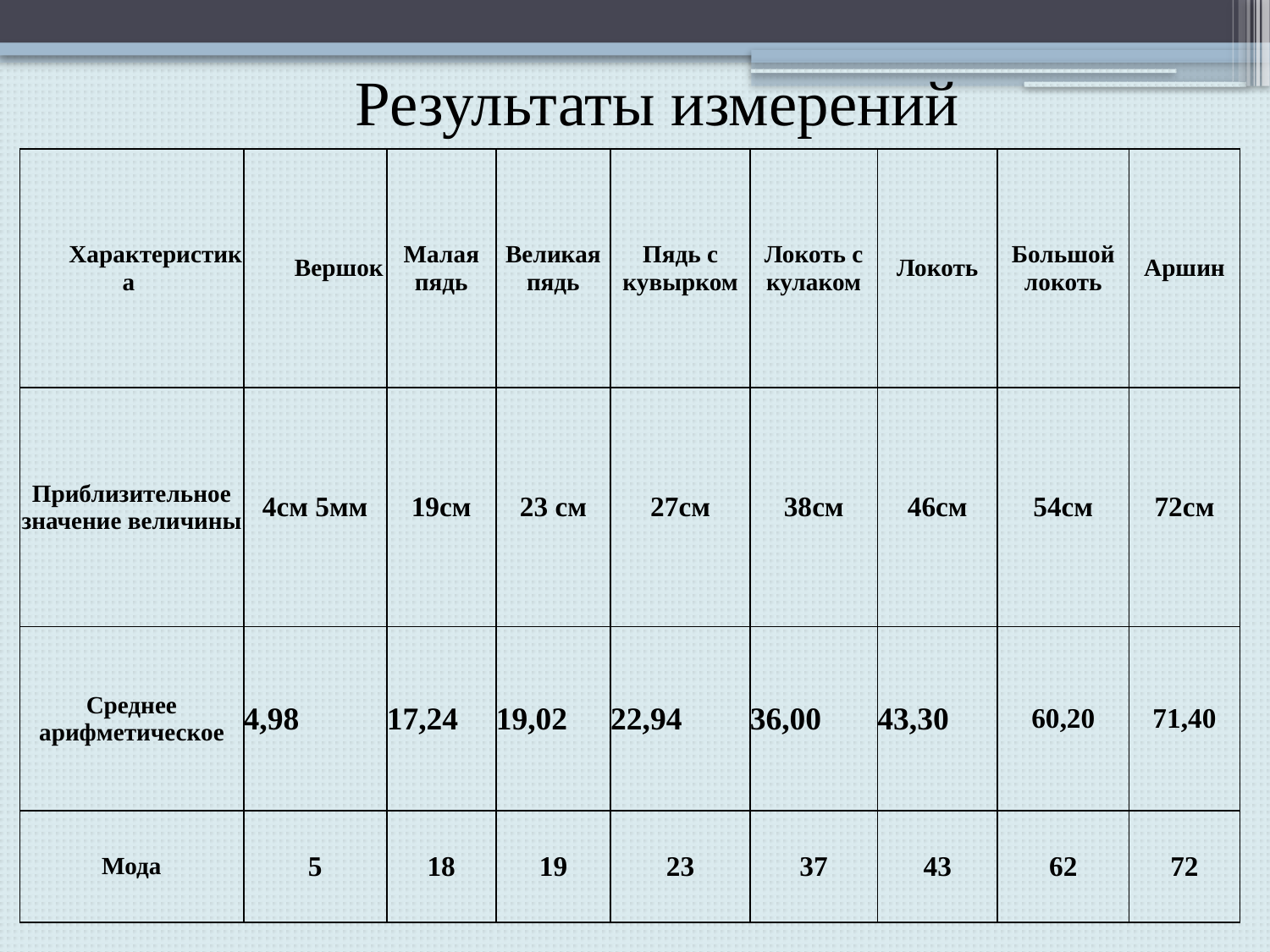

Результаты измерений
| Характеристика | Вершок | Малая пядь | Великая пядь | Пядь с кувырком | Локоть с кулаком | Локоть | Большой локоть | Аршин |
| --- | --- | --- | --- | --- | --- | --- | --- | --- |
| Приблизительное значение величины | 4см 5мм | 19см | 23 см | 27см | 38см | 46см | 54см | 72см |
| Среднее арифметическое | 4,98 | 17,24 | 19,02 | 22,94 | 36,00 | 43,30 | 60,20 | 71,40 |
| Мода | 5 | 18 | 19 | 23 | 37 | 43 | 62 | 72 |